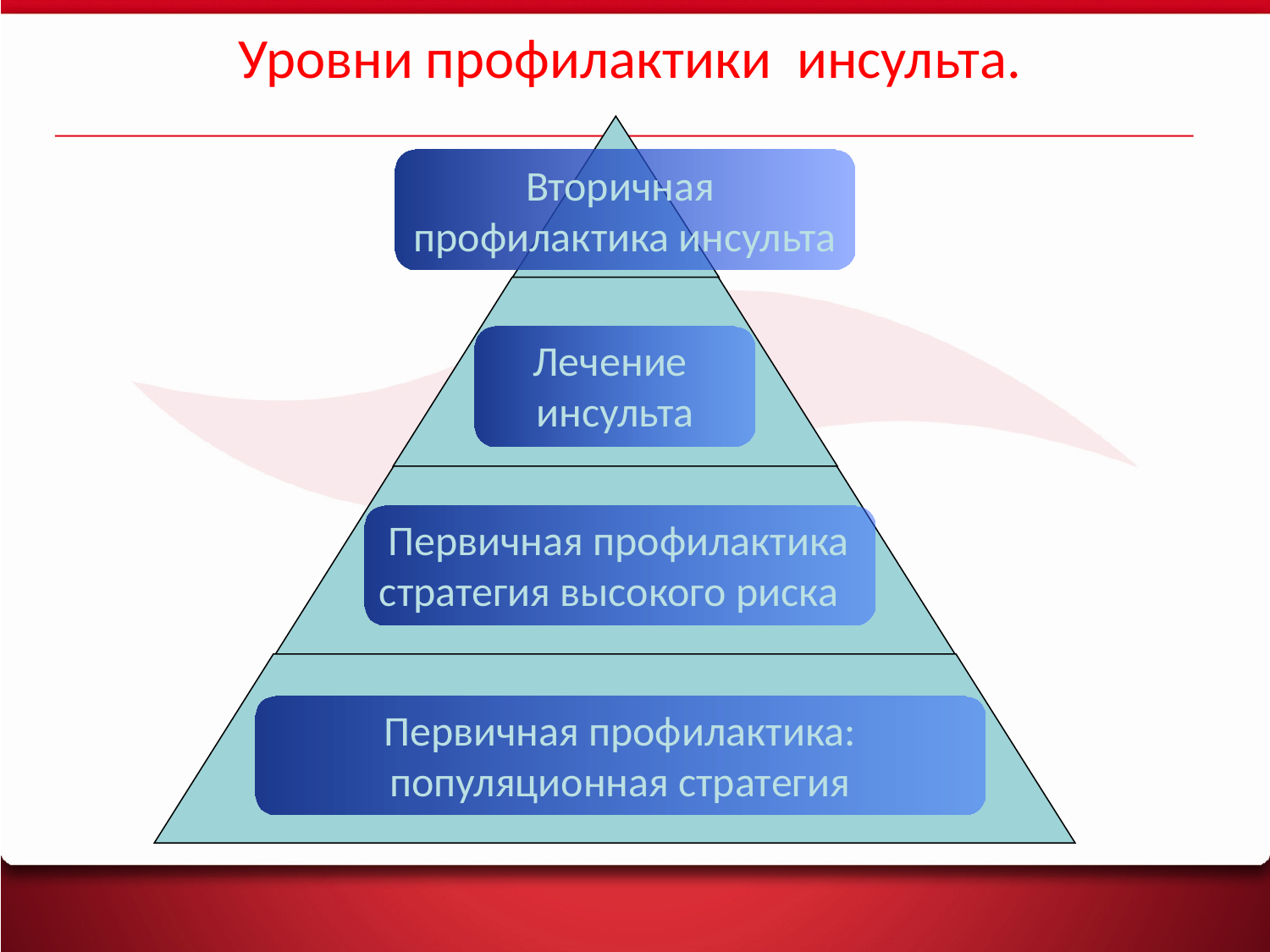

Уровни профилактики  инсульта.

Вторичная
профилактика инсульта

Лечение
инсульта

Первичная профилактика
стратегия высокого риска

Первичная профилактика:
популяционная стратегия